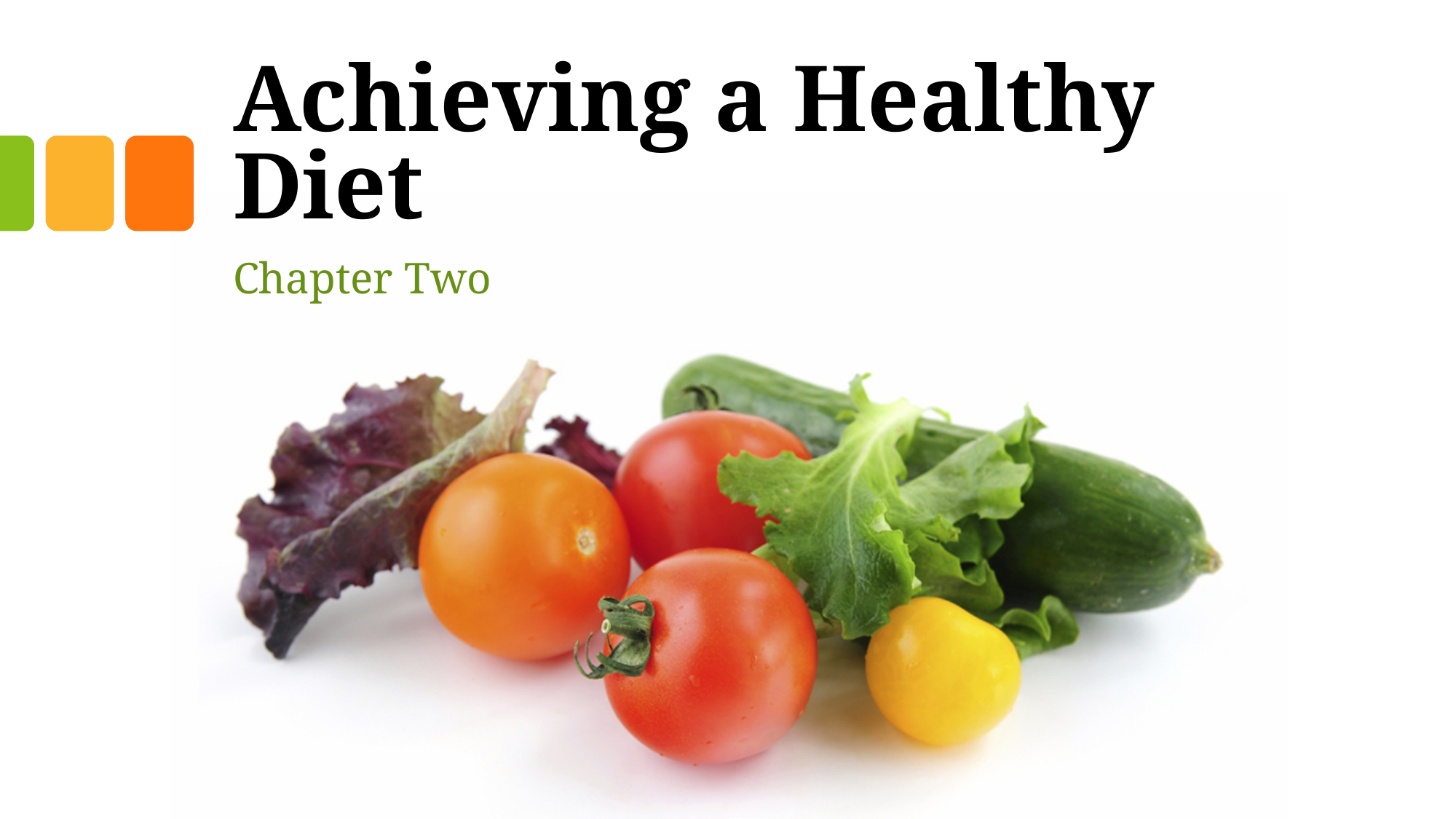

# Achieving a Healthy Diet
Chapter Two